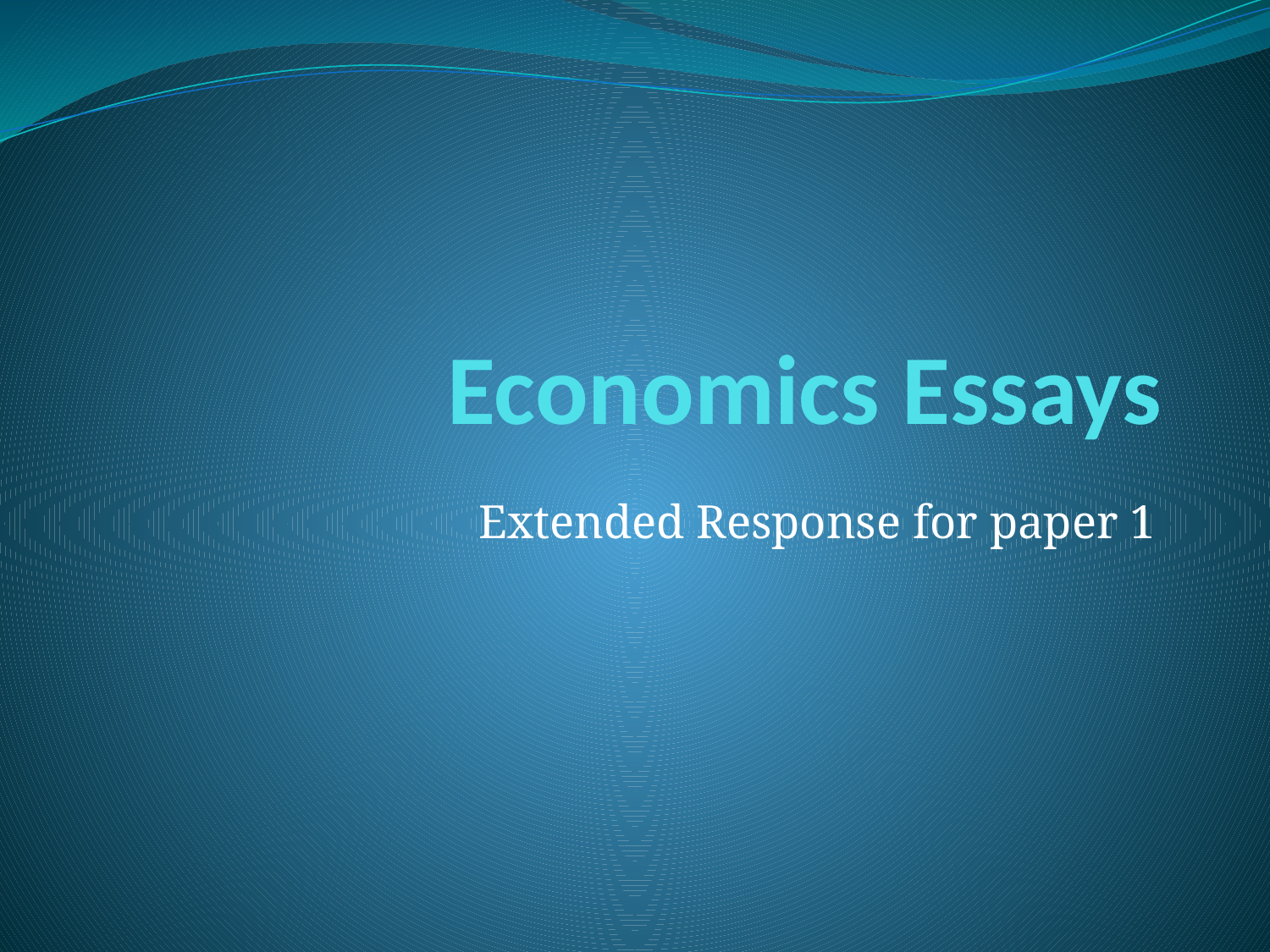

# Economics Essays
Extended Response for paper 1